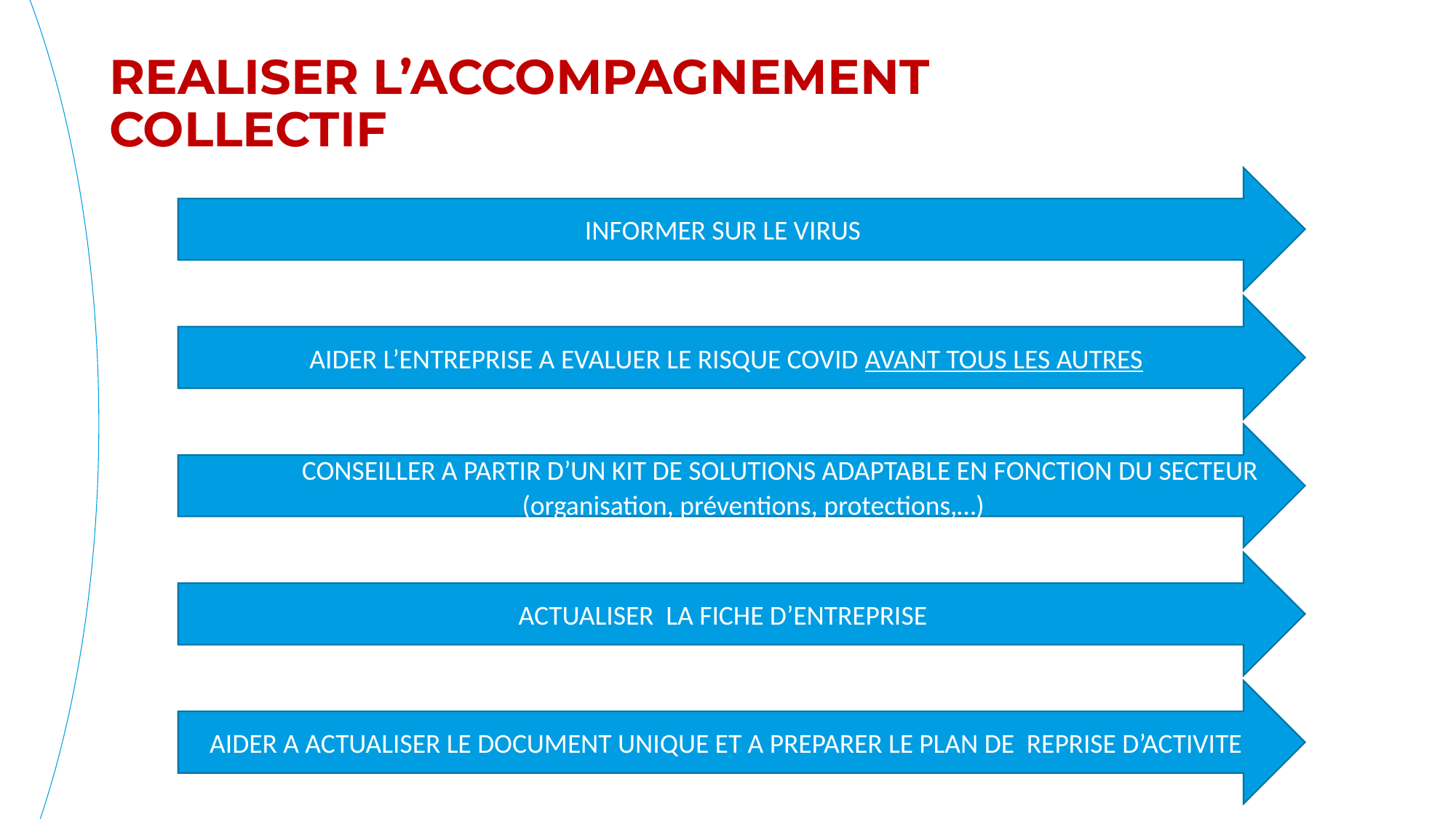

REALISER L’ACCOMPAGNEMENT COLLECTIF
INFORMER SUR LE VIRUS
AIDER L’ENTREPRISE A EVALUER LE RISQUE COVID AVANT TOUS LES AUTRES
CONSEILLER A PARTIR D’UN KIT DE SOLUTIONS ADAPTABLE EN FONCTION DU SECTEUR (organisation, préventions, protections,…)
ACTUALISER  LA FICHE D’ENTREPRISE
AIDER A ACTUALISER LE DOCUMENT UNIQUE ET A PREPARER LE PLAN DE  REPRISE D’ACTIVITE